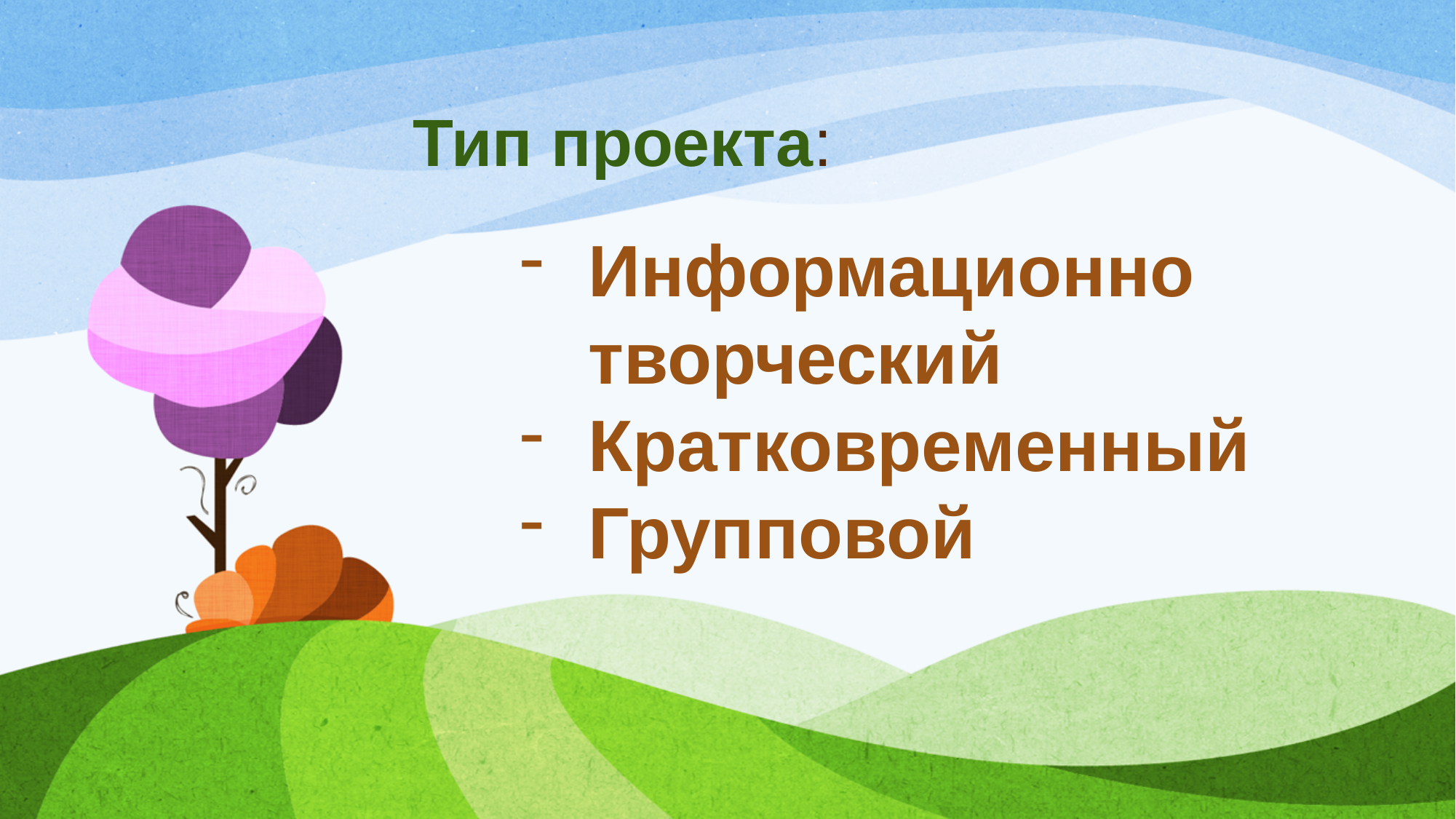

# Тип проекта:
Информационно творческий
Кратковременный
Групповой